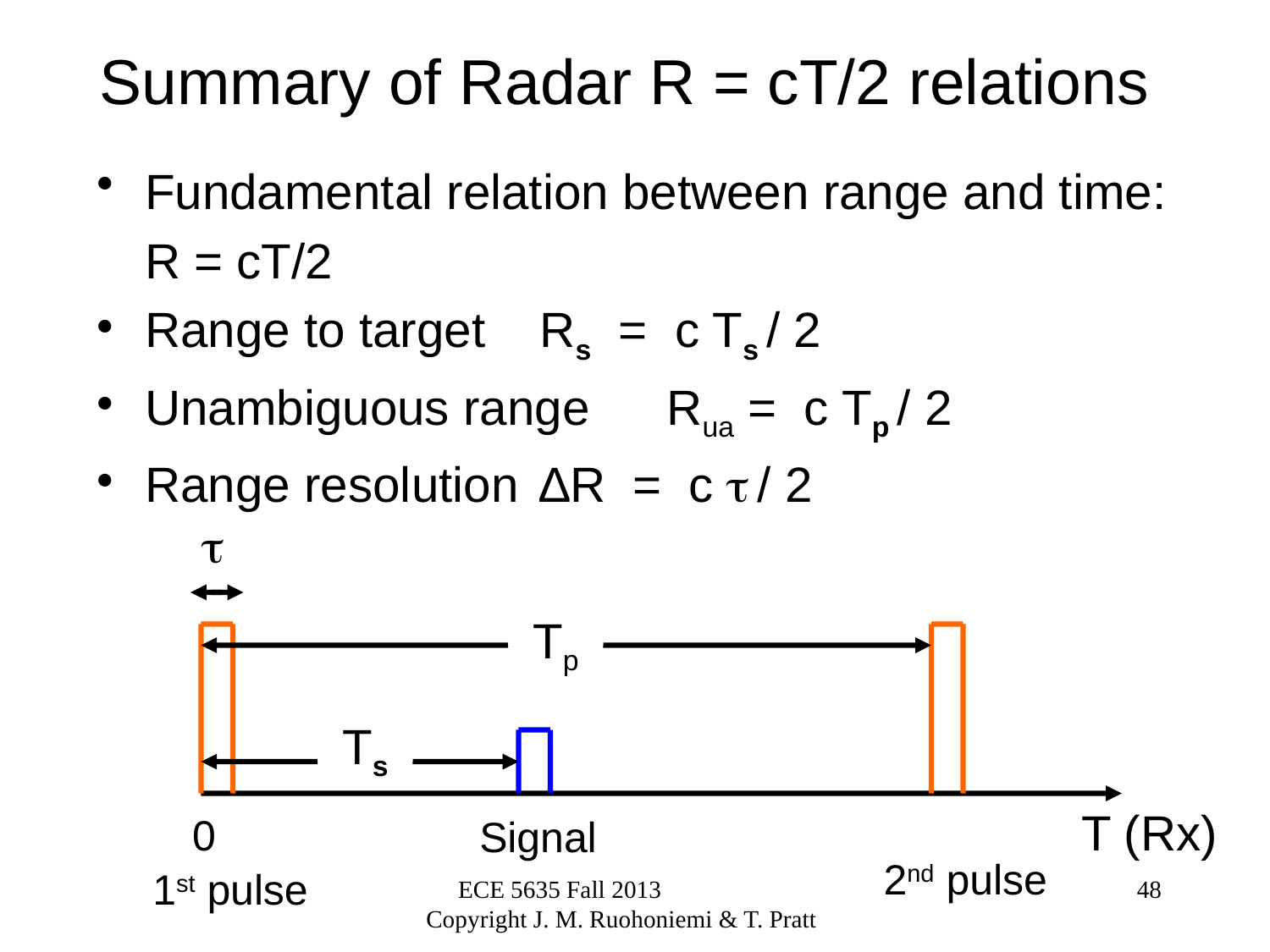

# Summary of Radar R = cT/2 relations

Fundamental relation between range and time:
	R = cT/2
Range to target	 Rs  =  c Ts / 2
Unambiguous range	 Rua =  c Tp / 2
Range resolution	 ∆R  =  c τ / 2

τ

Tp

Ts

0			    	             			T (Rx)
Signal
2nd pulse
1st pulse
ECE 5635 Fall 2013                      Copyright J. M. Ruohoniemi & T. Pratt
48